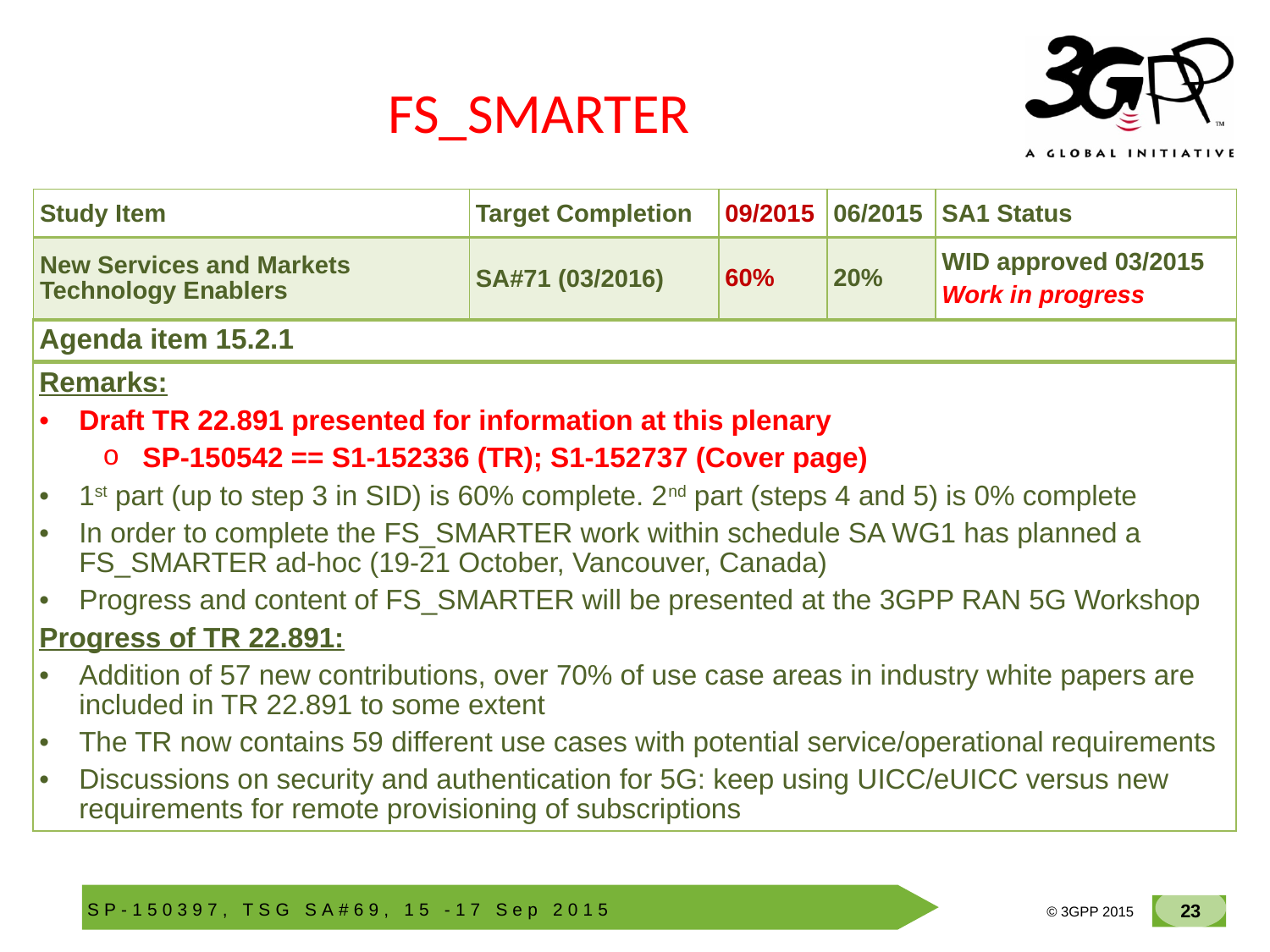

# FS_SMARTER
| Study Item | Target Completion | 09/2015 | 06/2015 | SA1 Status |
| --- | --- | --- | --- | --- |
| New Services and Markets Technology Enablers | SA#71 (03/2016) | 60% | 20% | WID approved 03/2015 Work in progress |
| Agenda item 15.2.1 |
| --- |
|  |
| Remarks: Draft TR 22.891 presented for information at this plenary SP-150542 == S1-152336 (TR); S1-152737 (Cover page) 1st part (up to step 3 in SID) is 60% complete. 2nd part (steps 4 and 5) is 0% complete In order to complete the FS\_SMARTER work within schedule SA WG1 has planned a FS\_SMARTER ad-hoc (19-21 October, Vancouver, Canada) Progress and content of FS\_SMARTER will be presented at the 3GPP RAN 5G Workshop Progress of TR 22.891: Addition of 57 new contributions, over 70% of use case areas in industry white papers are included in TR 22.891 to some extent The TR now contains 59 different use cases with potential service/operational requirements Discussions on security and authentication for 5G: keep using UICC/eUICC versus new requirements for remote provisioning of subscriptions |